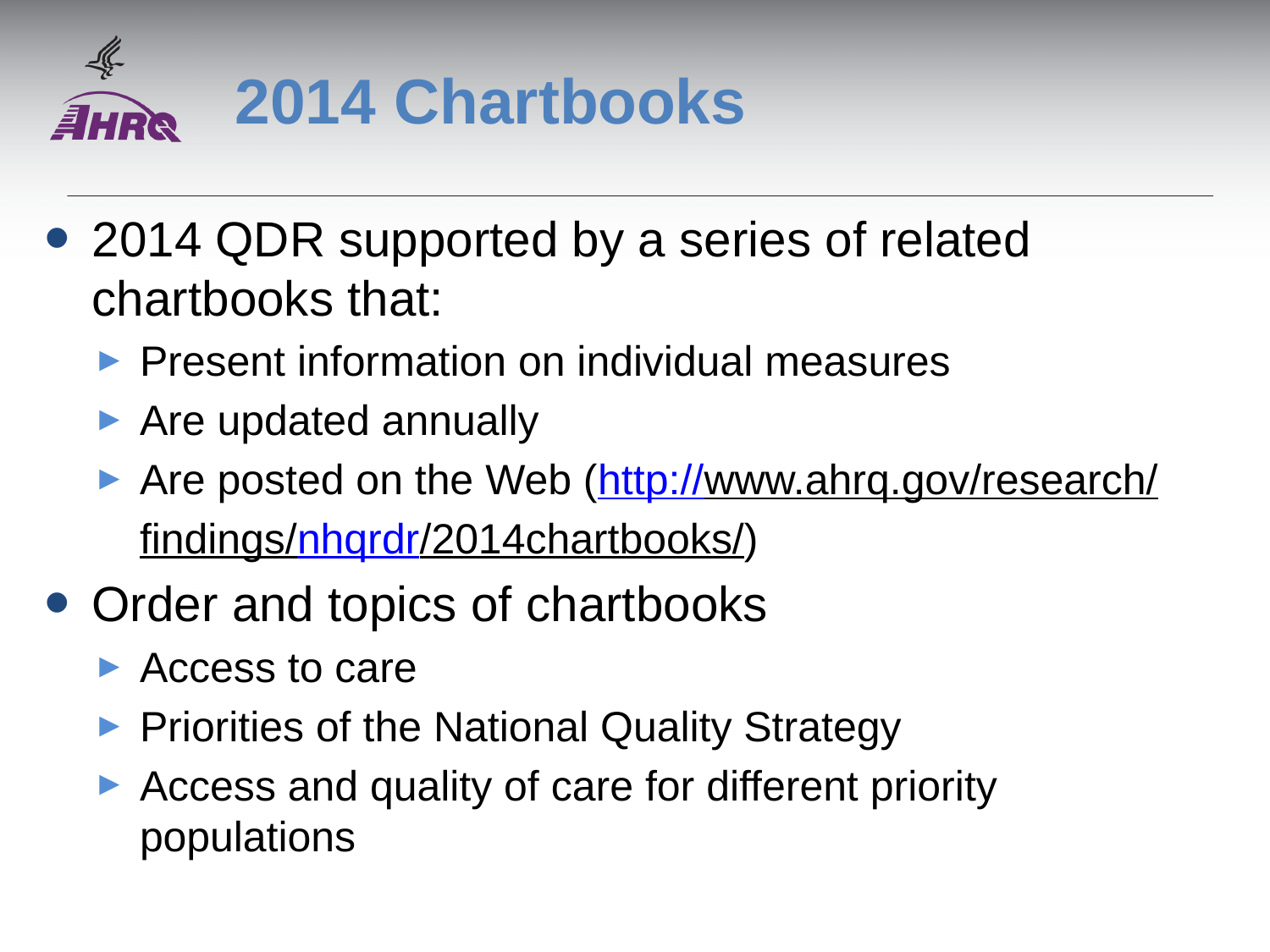

# 2014 Chartbooks
2014 QDR supported by a series of related chartbooks that:
Present information on individual measures
Are updated annually
Are posted on the Web (http://www.ahrq.gov/research/
findings/nhqrdr/2014chartbooks/)
Order and topics of chartbooks
Access to care
Priorities of the National Quality Strategy
Access and quality of care for different priority populations